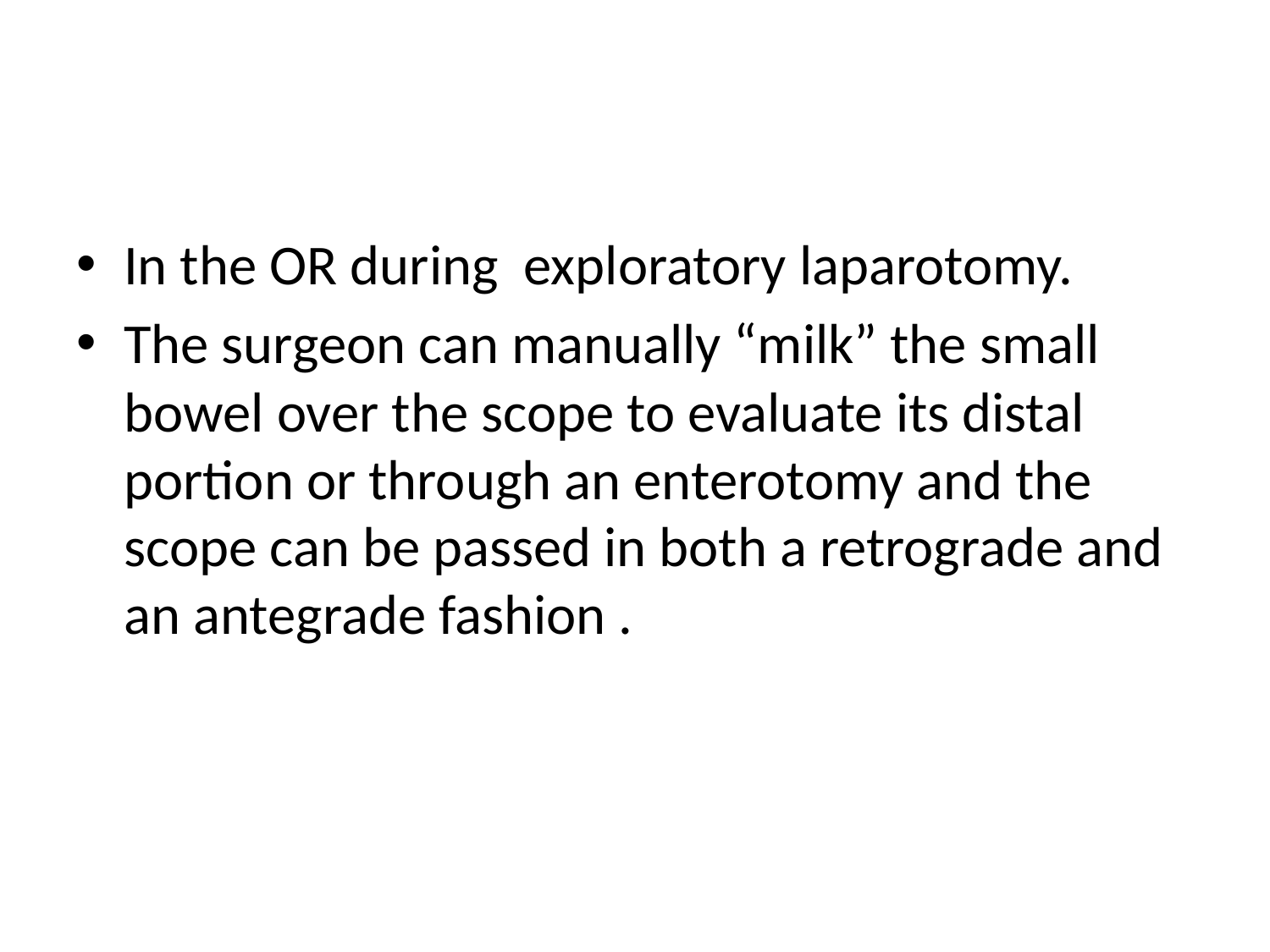

#
In the OR during  exploratory laparotomy.
The surgeon can manually “milk” the small bowel over the scope to evaluate its distal portion or through an enterotomy and the scope can be passed in both a retrograde and an antegrade fashion .